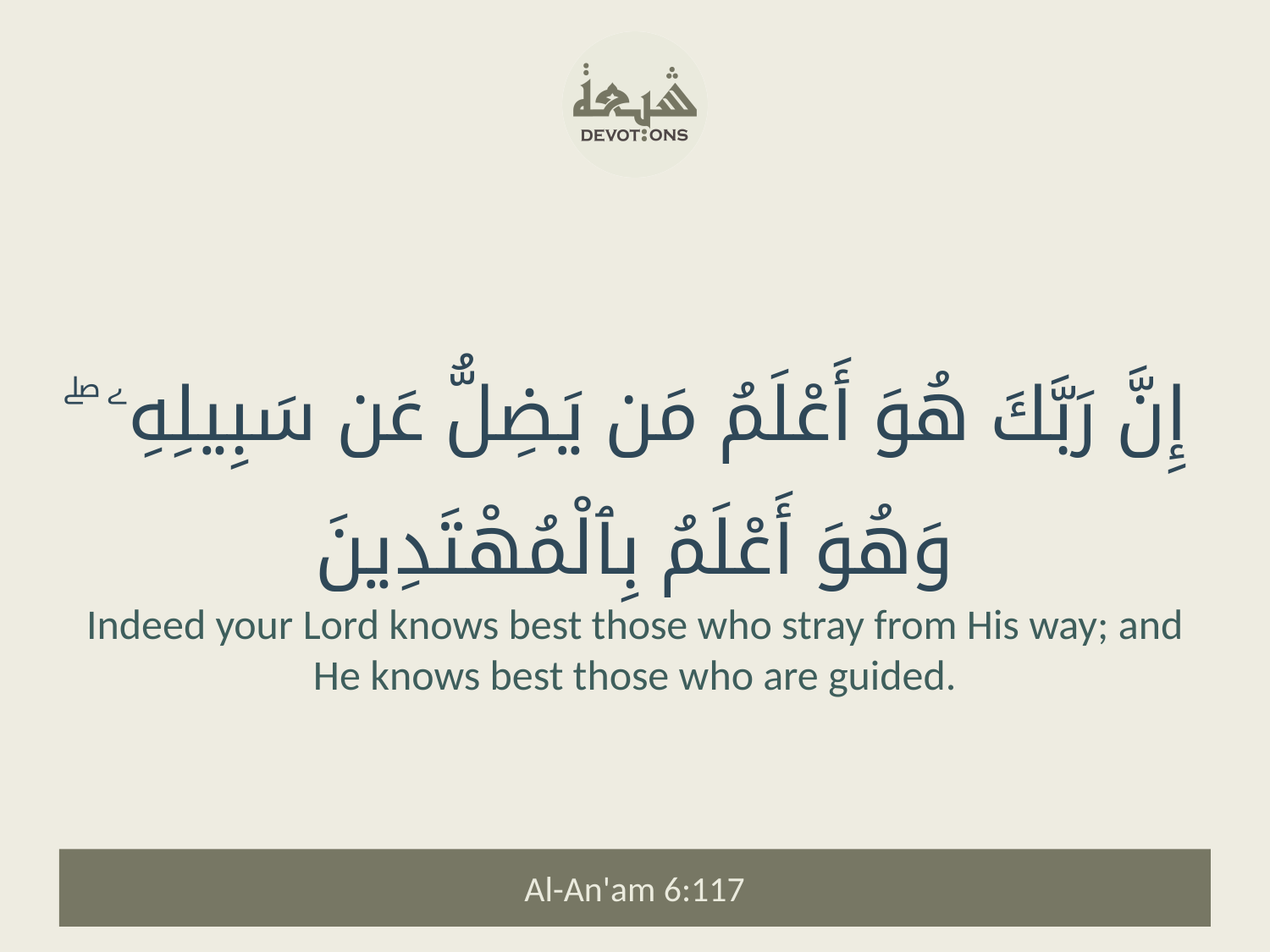

إِنَّ رَبَّكَ هُوَ أَعْلَمُ مَن يَضِلُّ عَن سَبِيلِهِۦ ۖ وَهُوَ أَعْلَمُ بِٱلْمُهْتَدِينَ
Indeed your Lord knows best those who stray from His way; and He knows best those who are guided.
Al-An'am 6:117